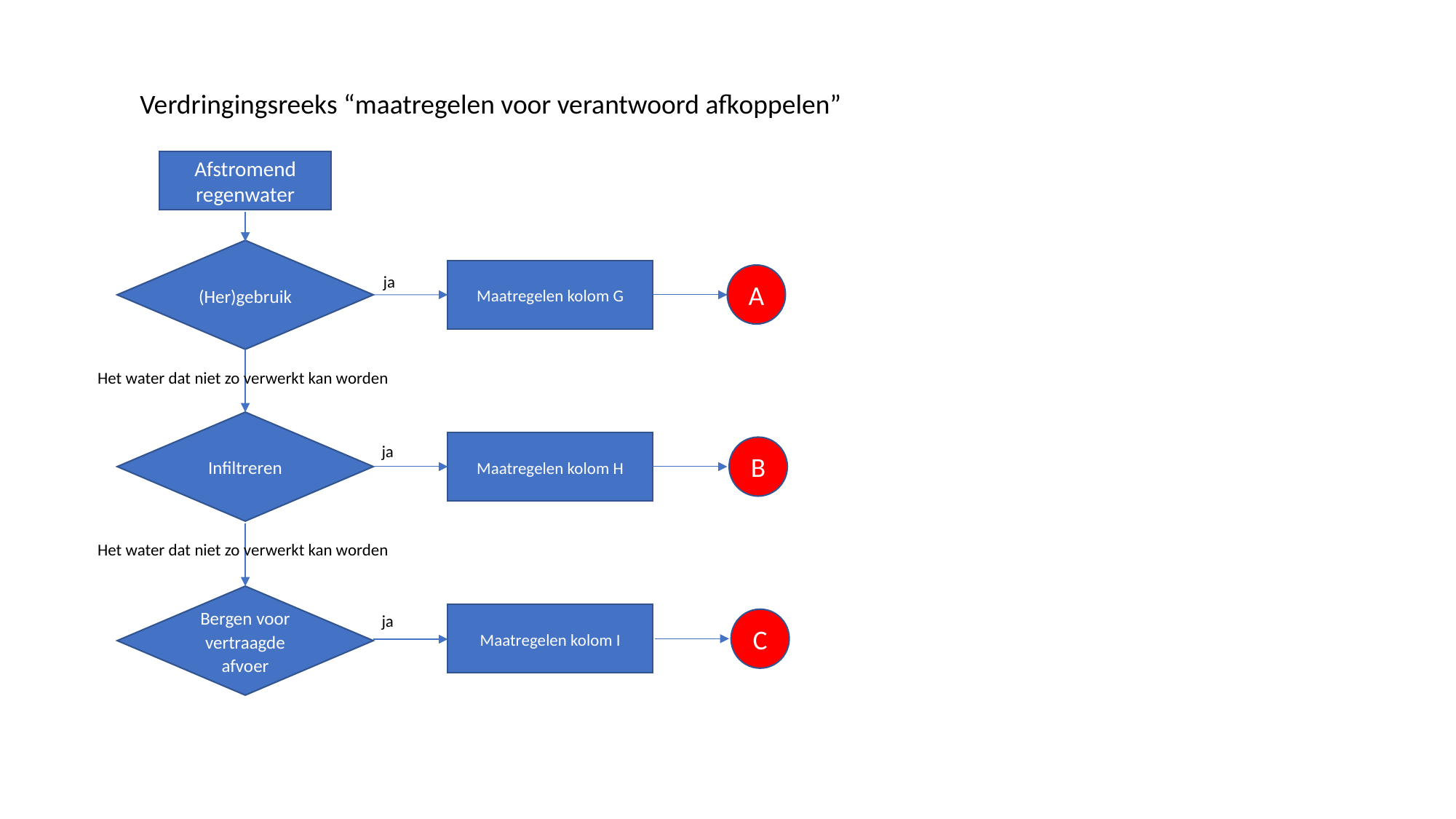

Verdringingsreeks “maatregelen voor verantwoord afkoppelen”
Afstromend regenwater
(Her)gebruik
Maatregelen kolom G
A
ja
Het water dat niet zo verwerkt kan worden
Infiltreren
Maatregelen kolom H
ja
B
Het water dat niet zo verwerkt kan worden
Bergen voor vertraagde afvoer
Maatregelen kolom I
ja
C